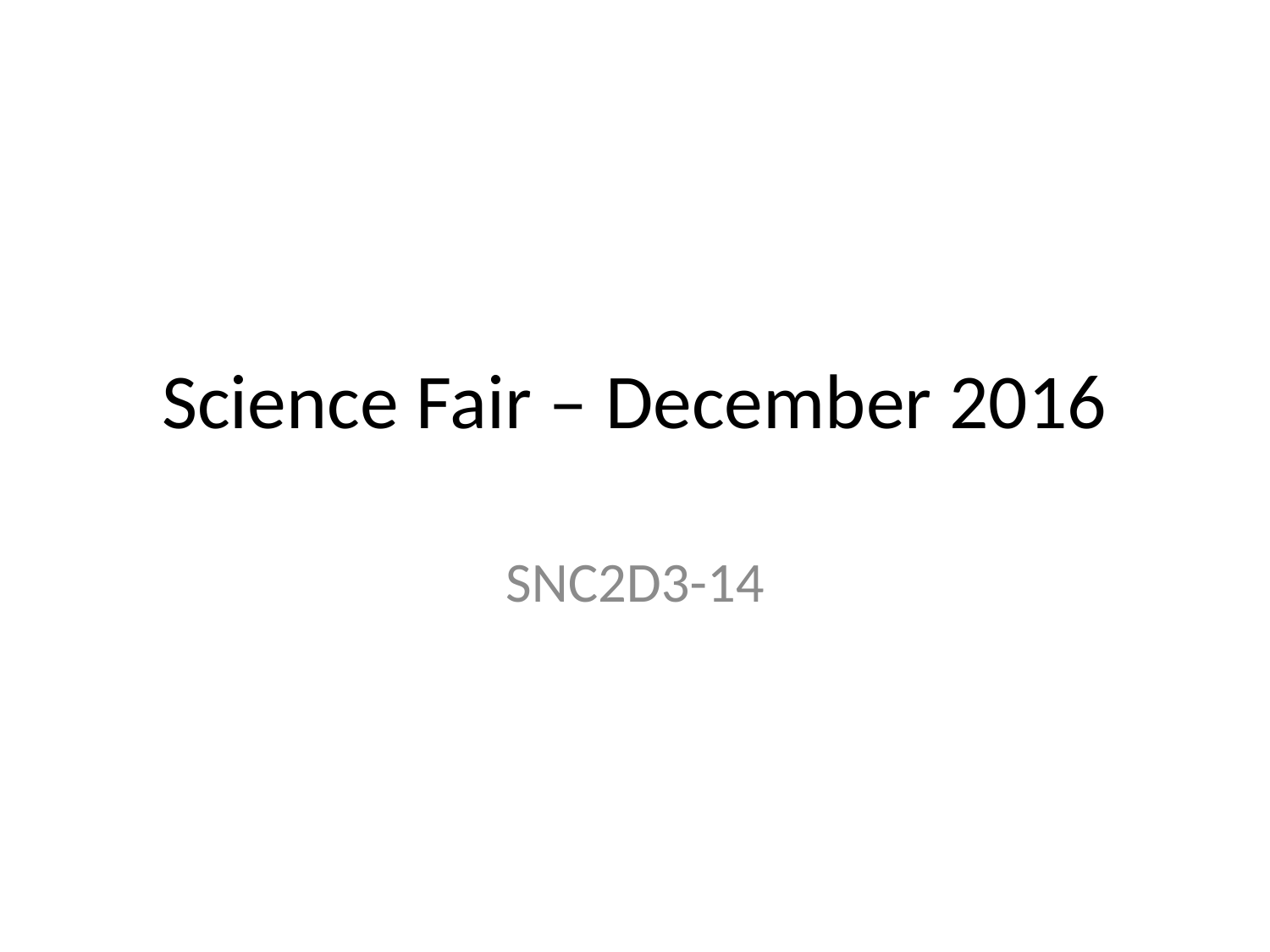

# Science Fair – December 2016
SNC2D3-14